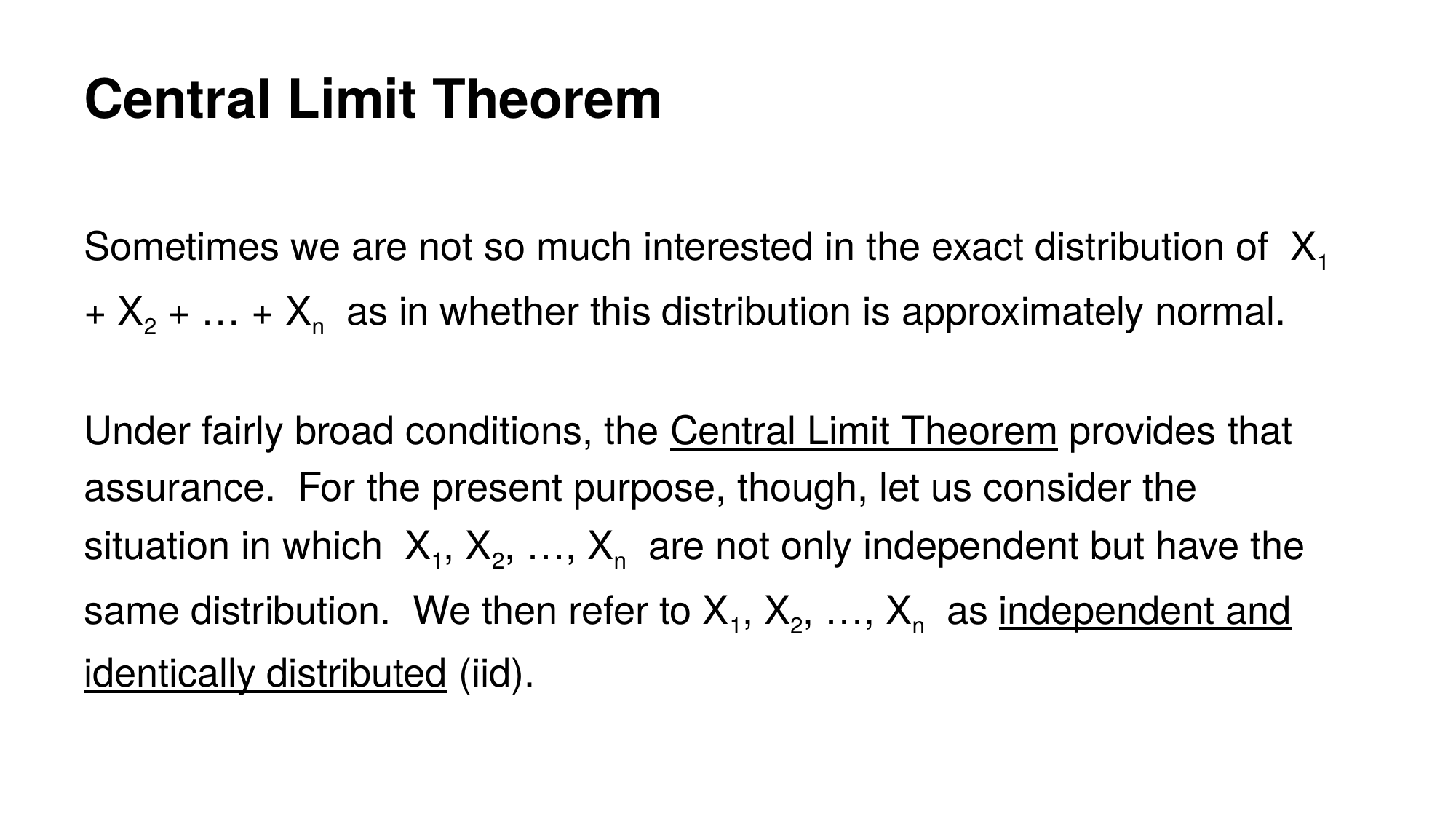

# Central Limit Theorem
Sometimes we are not so much interested in the exact distribution of  X1 + X2 + … + Xn  as in whether this distribution is approximately normal.

Under fairly broad conditions, the Central Limit Theorem provides that assurance.  For the present purpose, though, let us consider the situation in which  X1, X2, …, Xn  are not only independent but have the same distribution.  We then refer to X1, X2, …, Xn  as independent and identically distributed (iid).